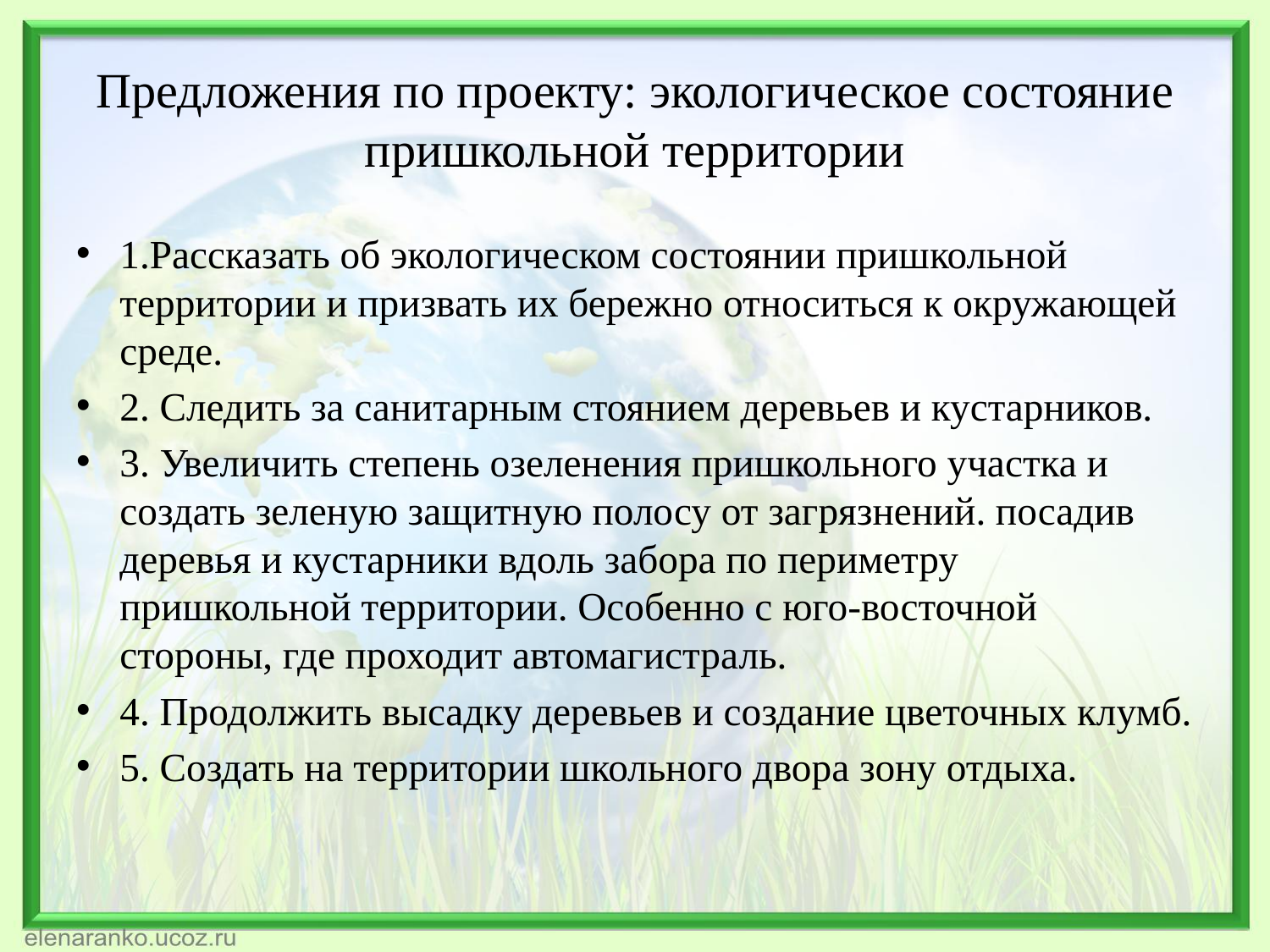

# Предложения по проекту: экологическое состояние пришкольной территории
1.Рассказать об экологическом состоянии пришкольной территории и призвать их бережно относиться к окружающей среде.
2. Следить за санитарным стоянием деревьев и кустарников.
3. Увеличить степень озеленения пришкольного участка и создать зеленую защитную полосу от загрязнений. посадив деревья и кустарники вдоль забора по периметру пришкольной территории. Особенно с юго-восточной стороны, где проходит автомагистраль.
4. Продолжить высадку деревьев и создание цветочных клумб.
5. Создать на территории школьного двора зону отдыха.